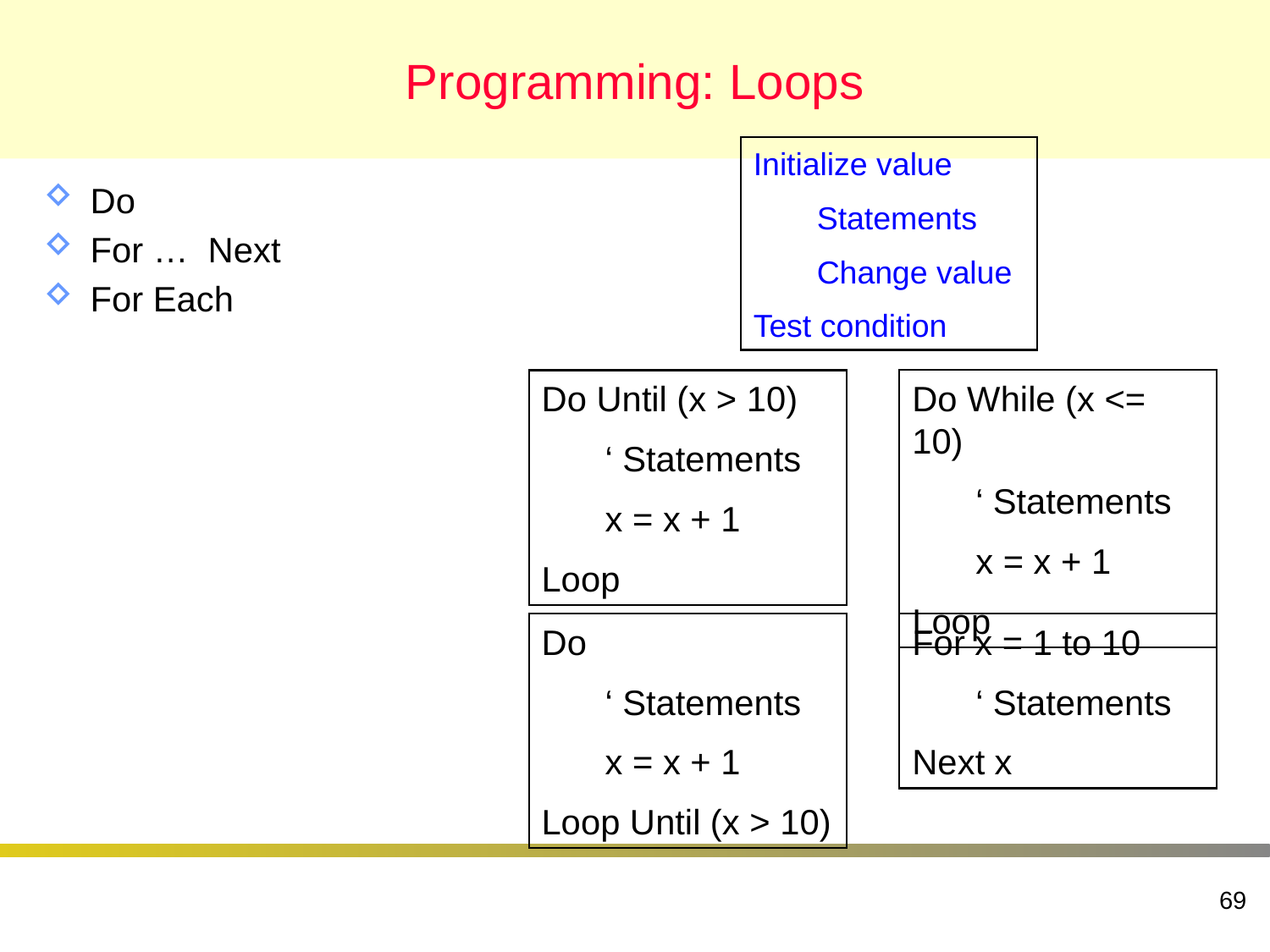

# Programming: Loops
Initialize value
	Statements
	Change value
Test condition
Do
For …  Next
For Each

Do Until (x > 10)
	‘ Statements
	x = x + 1
Loop
Do While (x <= 10)
	‘ Statements
	x = x + 1
Loop
Do
	‘ Statements
	x = x + 1
Loop Until (x > 10)
For x = 1 to 10
	‘ Statements
Next x
69